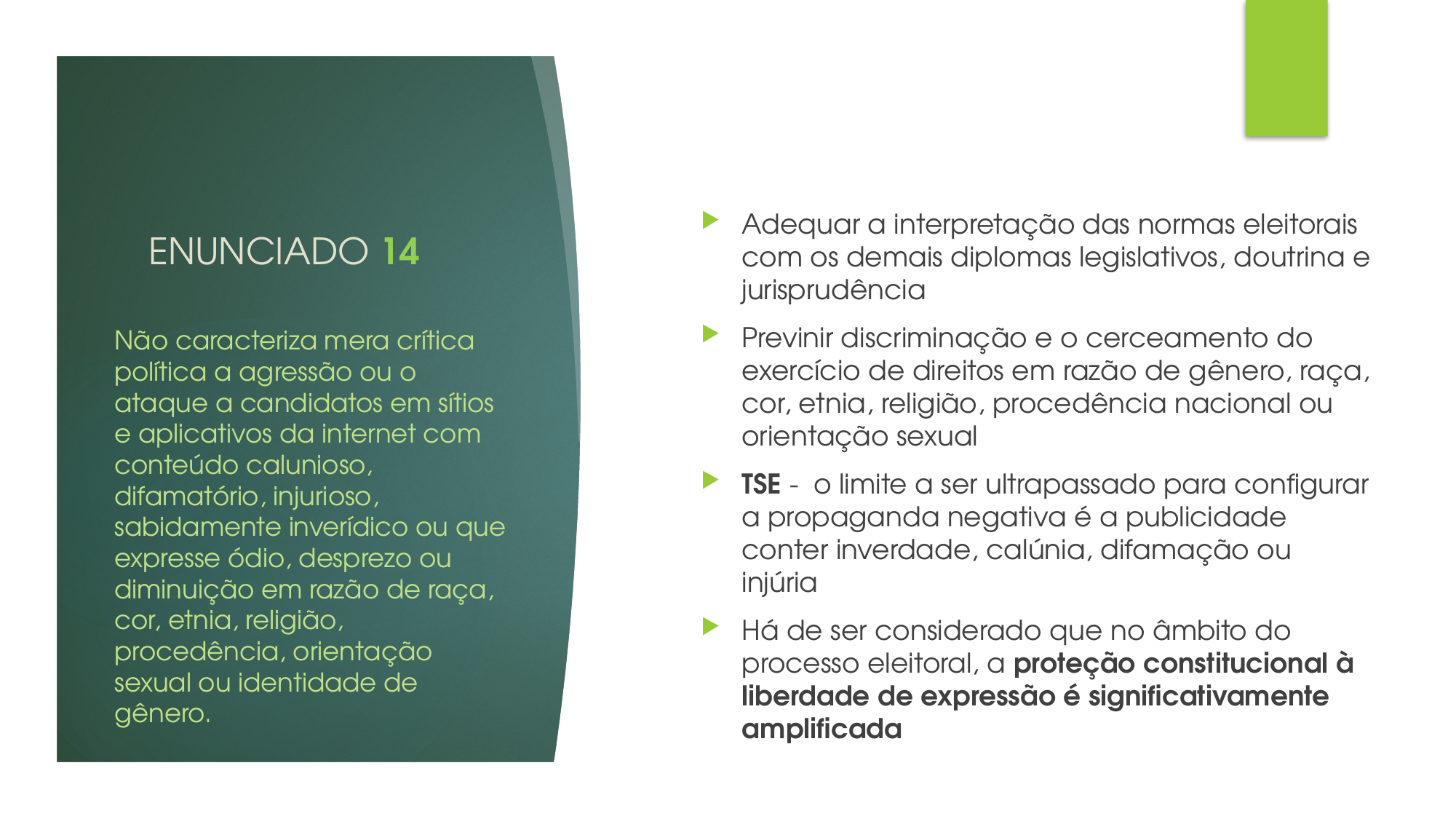

# ENUNCIADO 14
Adequar a interpretação das normas eleitorais com os demais diplomas legislativos, doutrina e jurisprudência
Previnir discriminação e o cerceamento do exercício de direitos em razão de gênero, raça, cor, etnia, religião, procedência nacional ou orientação sexual
TSE -  o limite a ser ultrapassado para configurar a propaganda negativa é a publicidade conter inverdade, calúnia, difamação ou injúria
Há de ser considerado que no âmbito do processo eleitoral, a proteção constitucional à liberdade de expressão é significativamente amplificada
Não caracteriza mera crítica política a agressão ou o ataque a candidatos em sítios e aplicativos da internet com conteúdo calunioso, difamatório, injurioso, sabidamente inverídico ou que expresse ódio, desprezo ou diminuição em razão de raça, cor, etnia, religião, procedência, orientação sexual ou identidade de gênero.